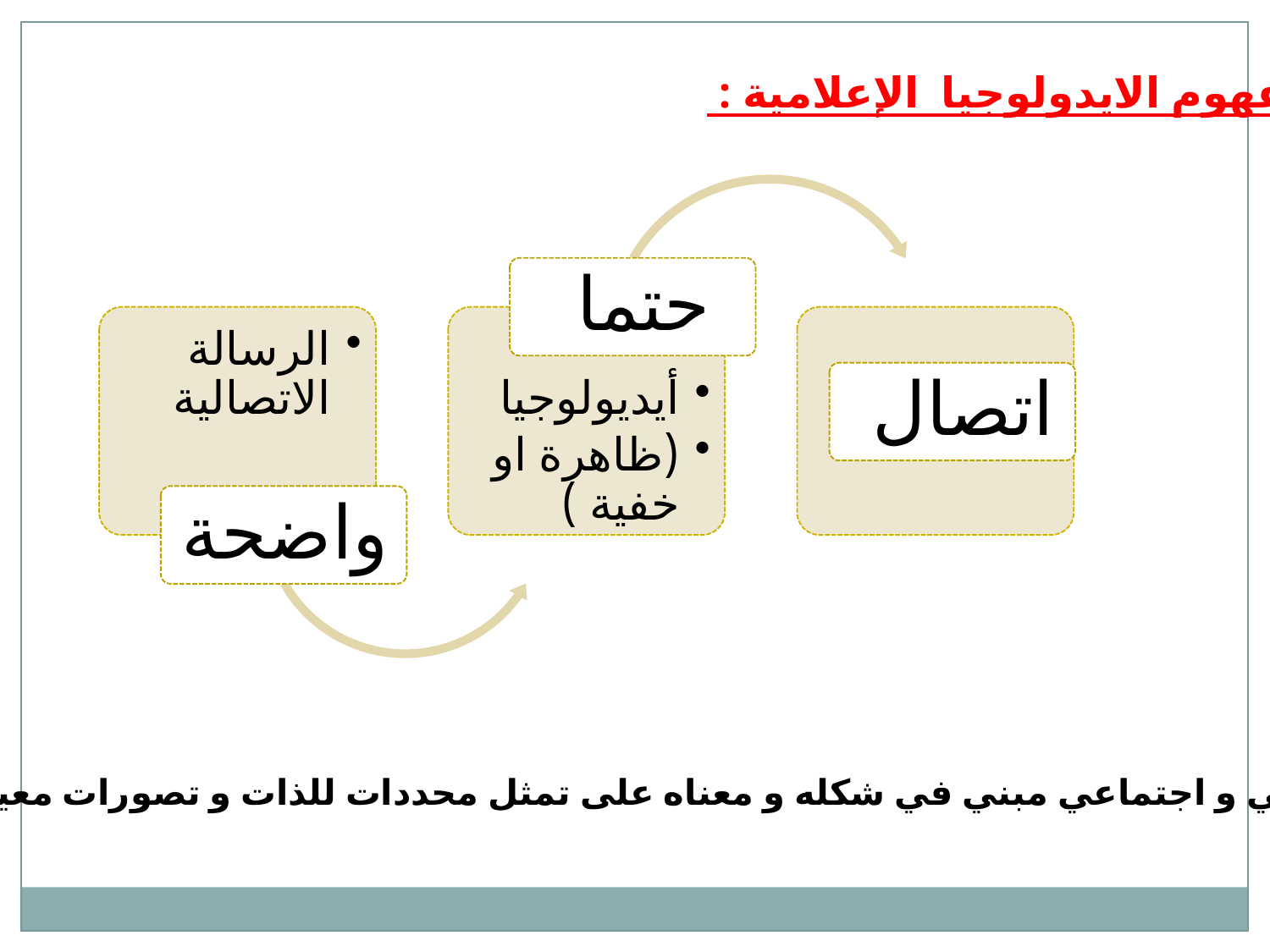

مفهوم الايدولوجيا  الإعلامية :

الرسالة الاتصالية
واضحة
أيديولوجيا
(ظاهرة او خفية )
حتما
اتصال
في سياق ثقافي و اجتماعي مبني في شكله و معناه على تمثل محددات للذات و تصورات معينة للكون والحياة